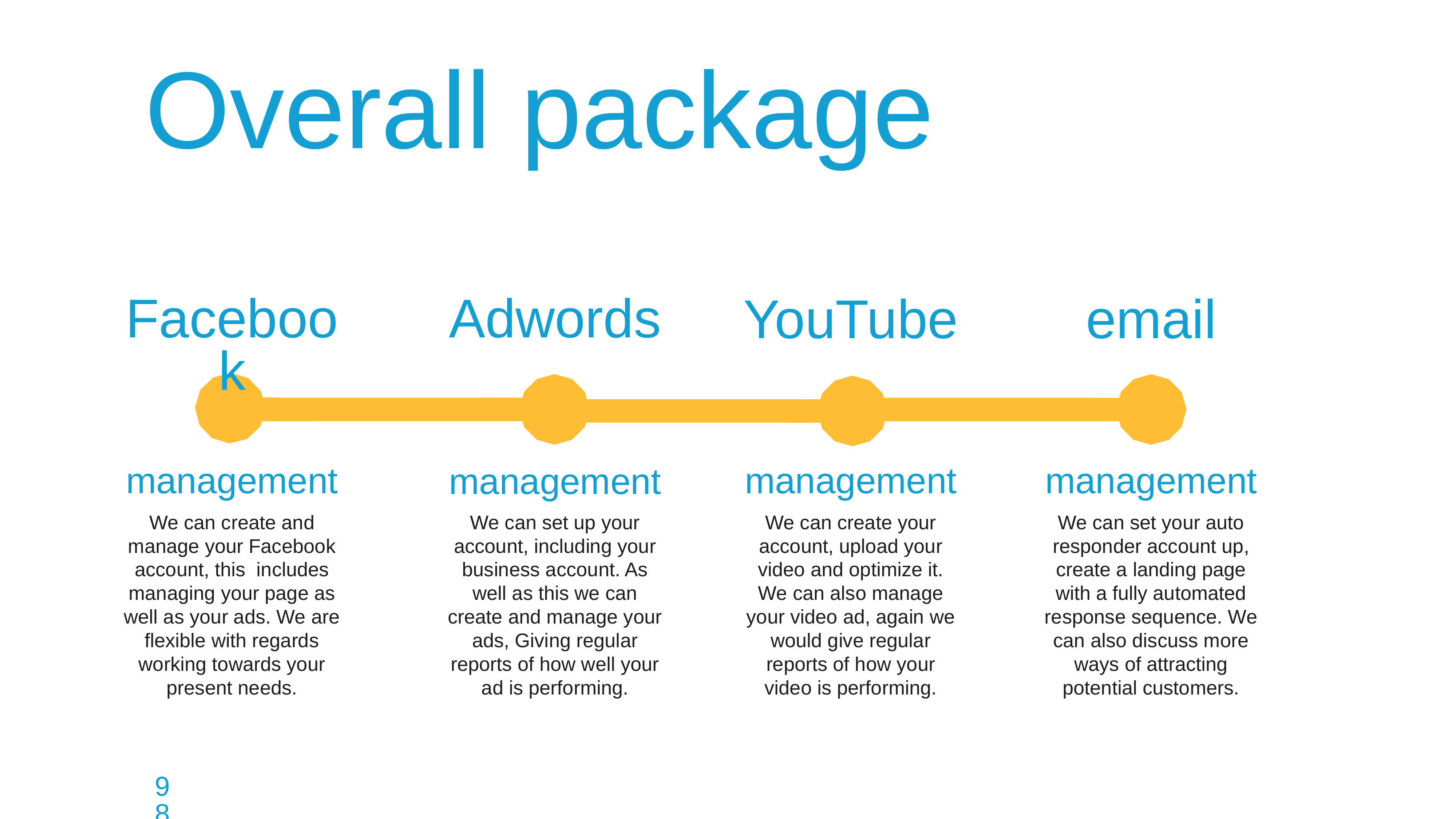

Overall package
Facebook
management
We can create and manage your Facebook account, this  includes managing your page as well as your ads. We are flexible with regards working towards your present needs.
Adwords
management
We can set up your account, including your business account. As well as this we can create and manage your ads, Giving regular reports of how well your ad is performing.
YouTube
management
We can create your account, upload your video and optimize it. We can also manage your video ad, again we would give regular reports of how your video is performing.
email
management
We can set your auto responder account up, create a landing page with a fully automated response sequence. We can also discuss more ways of attracting potential customers.

98